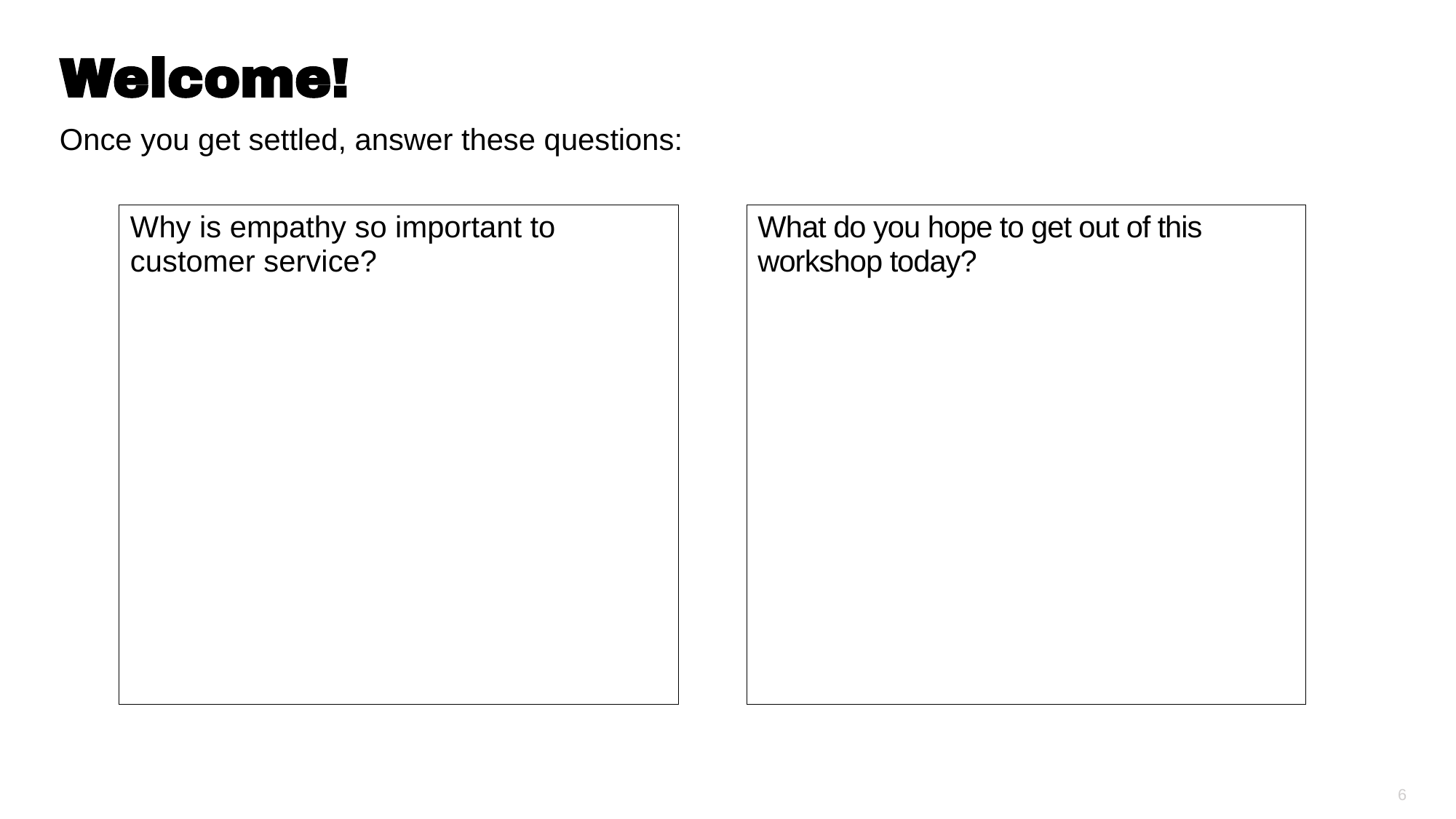

# Welcome!
Once you get settled, answer these questions:
Why is empathy so important to customer service?
What do you hope to get out of this workshop today?
6